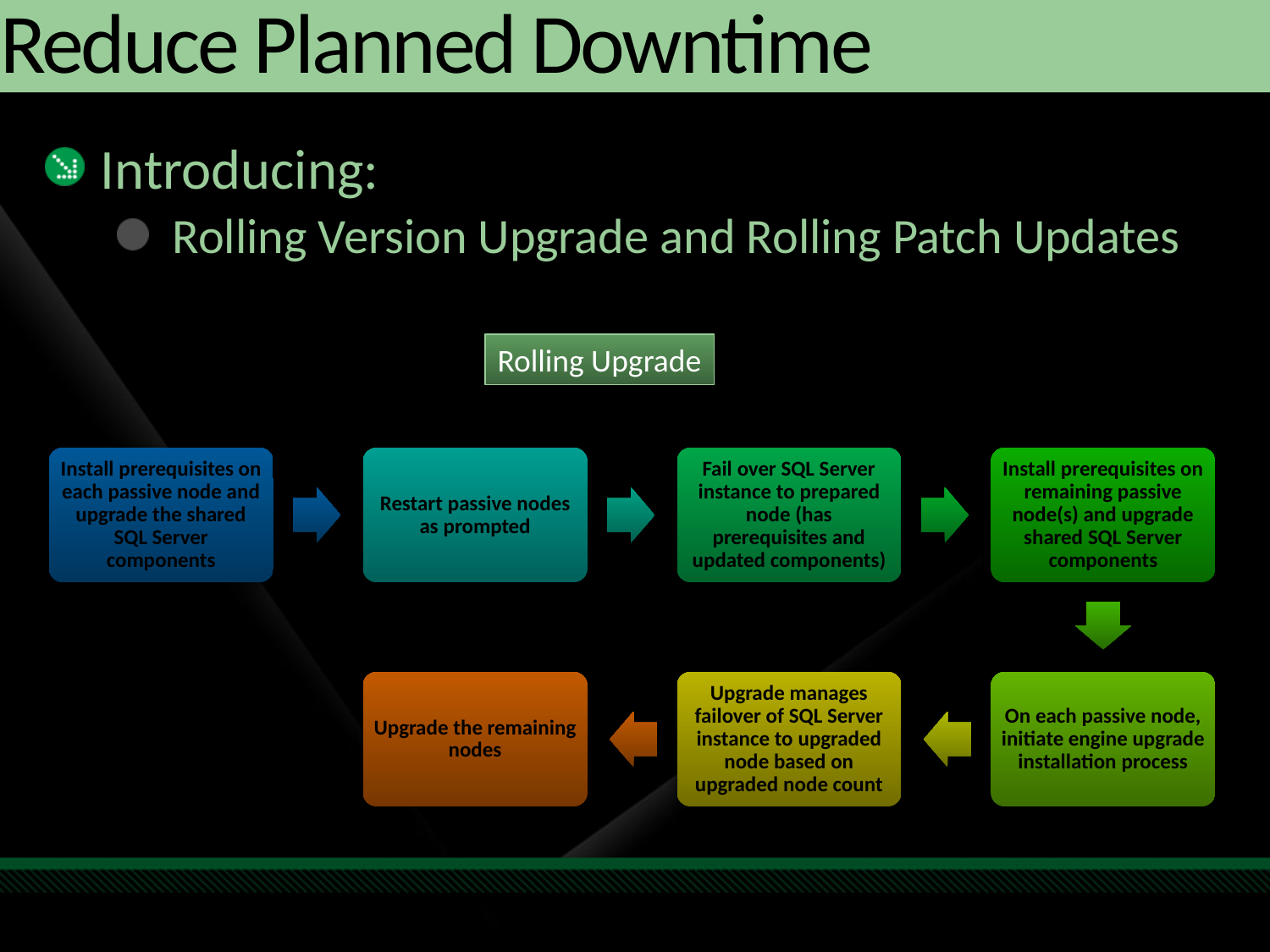

# Reduce Planned Downtime
Introducing:
Rolling Version Upgrade and Rolling Patch Updates
Rolling Upgrade
Install prerequisites on each passive node and upgrade the shared SQL Server components

Restart passive nodes as prompted

Fail over SQL Server instance to prepared node (has prerequisites and updated components)

Install prerequisites on remaining passive node(s) and upgrade shared SQL Server components

On each passive node, initiate engine upgrade installation process

Upgrade manages failover of SQL Server instance to upgraded node based on upgraded node count

Upgrade the remaining nodes